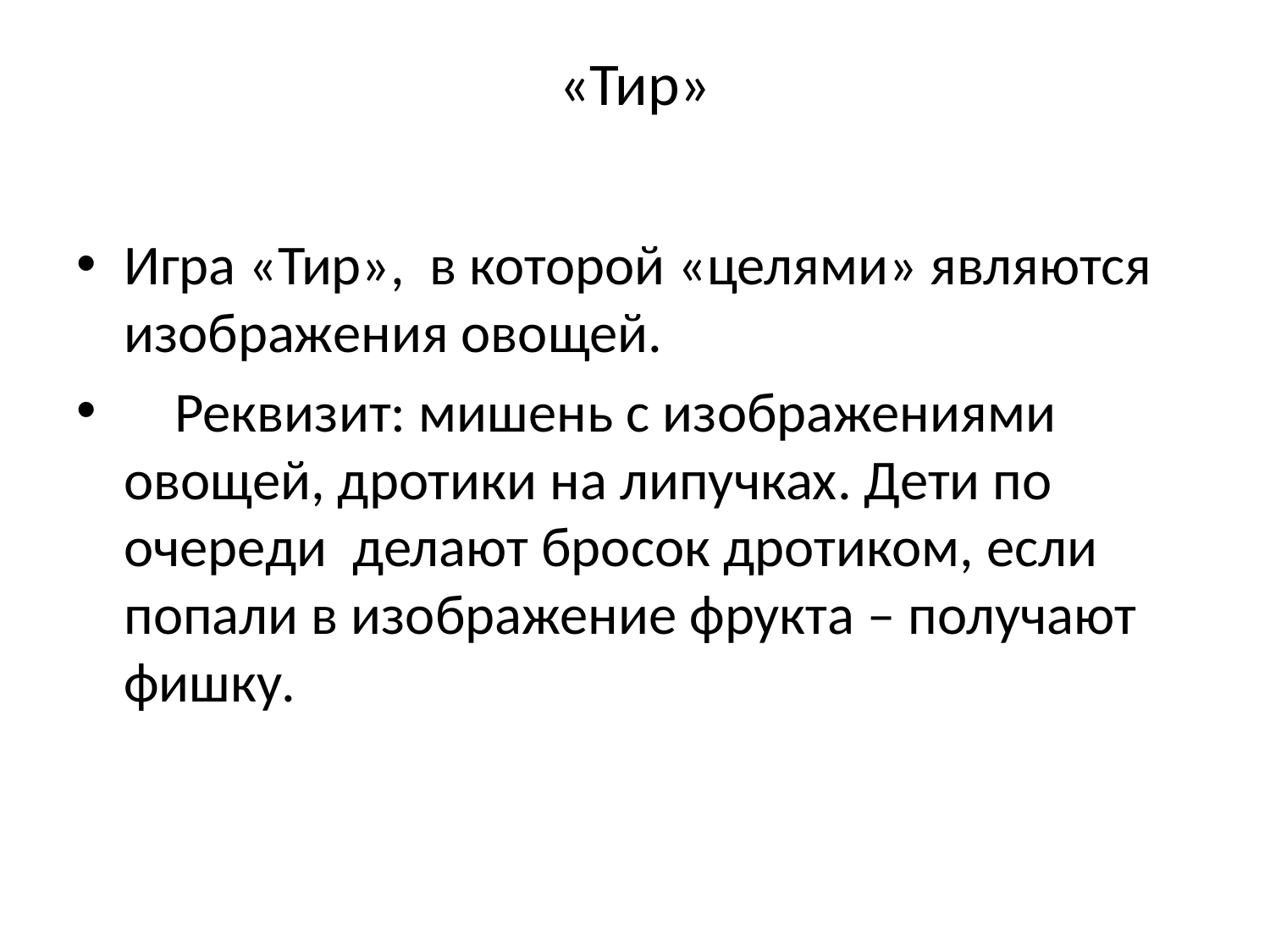

# «Тир»
Игра «Тир»,  в которой «целями» являются изображения овощей.
    Реквизит: мишень с изображениями овощей, дротики на липучках. Дети по очереди  делают бросок дротиком, если попали в изображение фрукта – получают фишку.